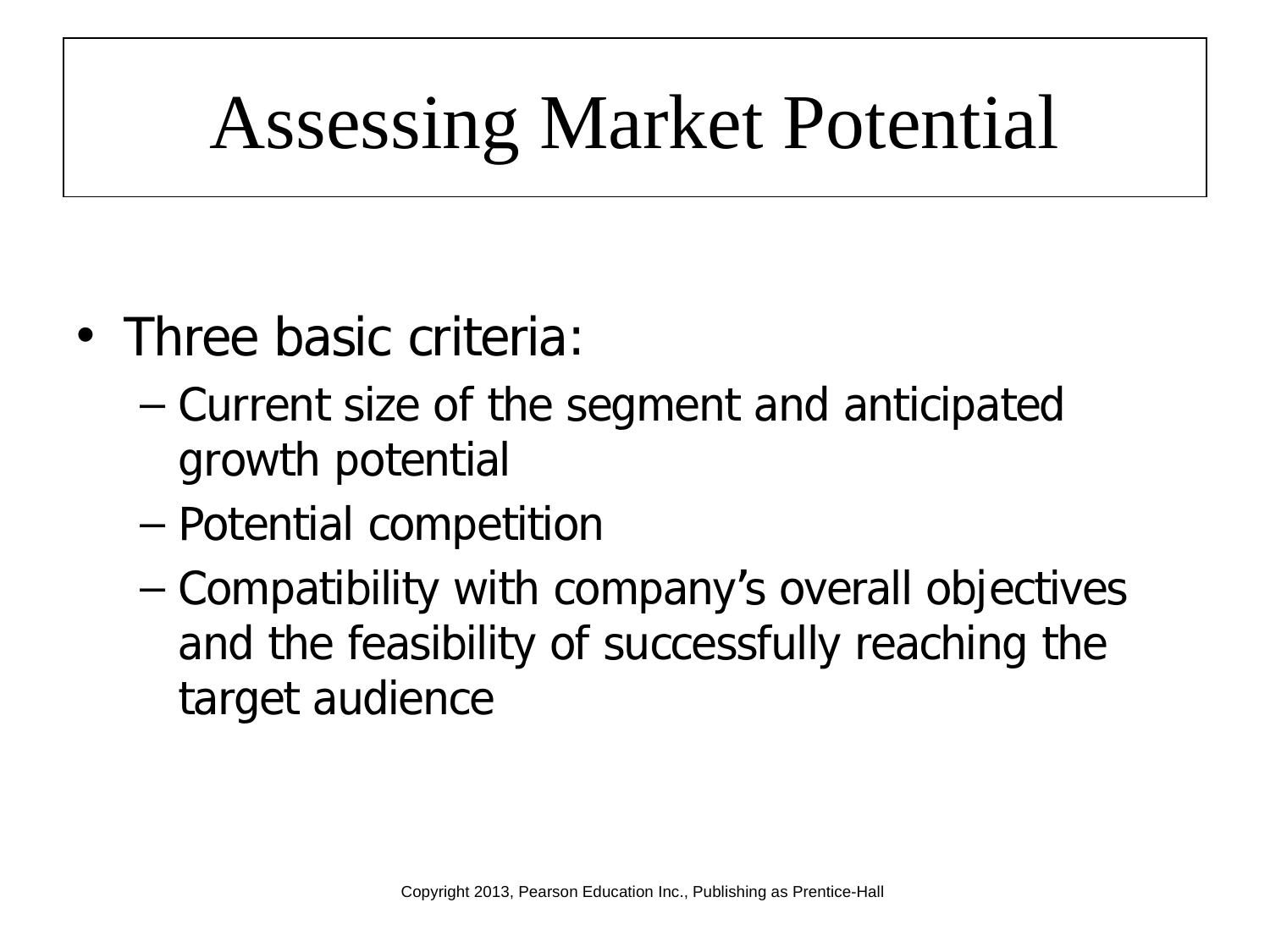

# Assessing Market Potential

Three basic criteria:
Current size of the segment and anticipated growth potential
Potential competition
Compatibility with company’s overall objectives and the feasibility of successfully reaching the target audience

Copyright 2013, Pearson Education Inc., Publishing as Prentice-Hall